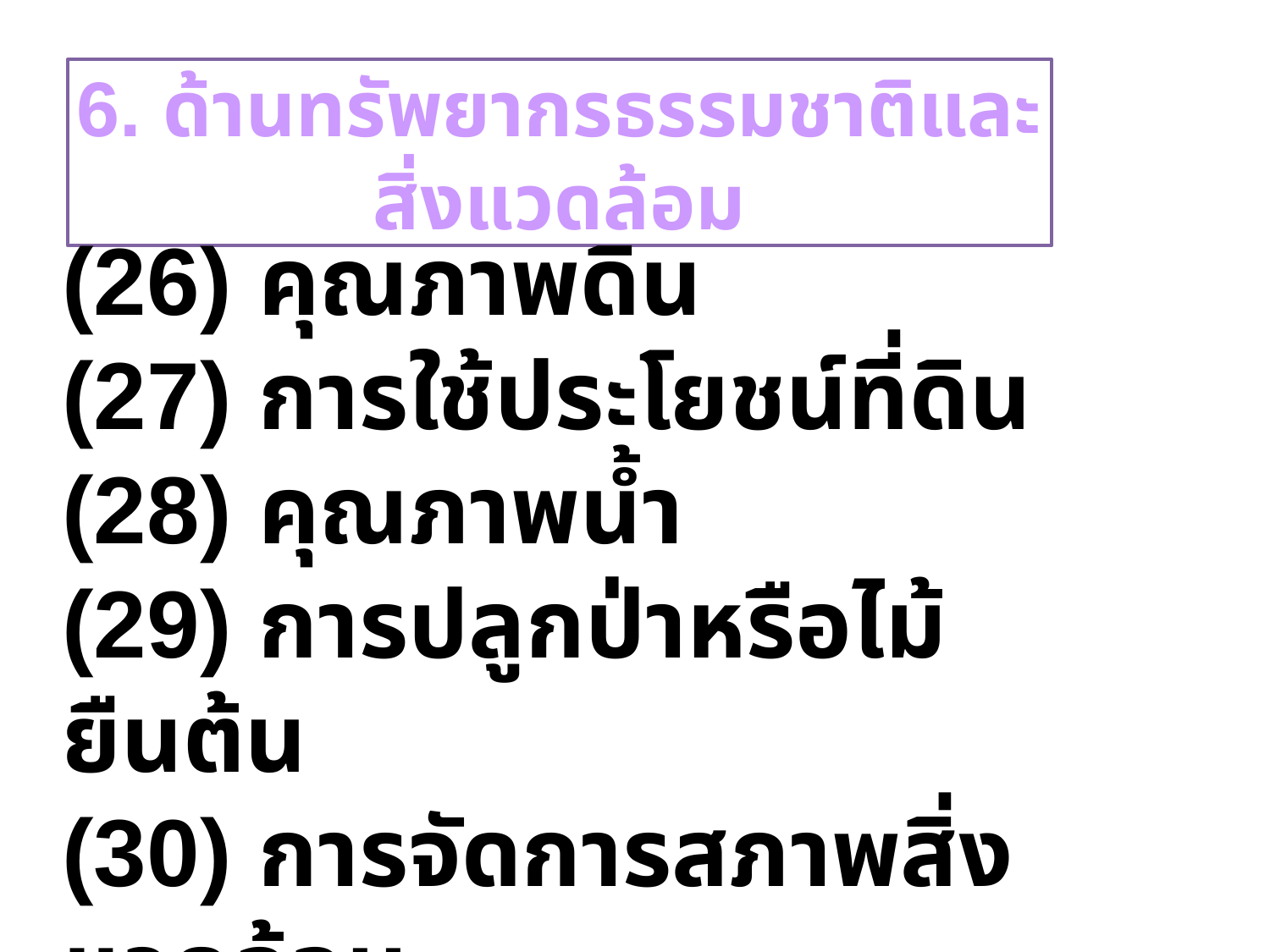

6. ด้านทรัพยากรธรรมชาติและสิ่งแวดล้อม
(26) คุณภาพดิน
(27) การใช้ประโยชน์ที่ดิน
(28) คุณภาพน้ำ
(29) การปลูกป่าหรือไม้ยืนต้น
(30) การจัดการสภาพสิ่งแวดล้อม